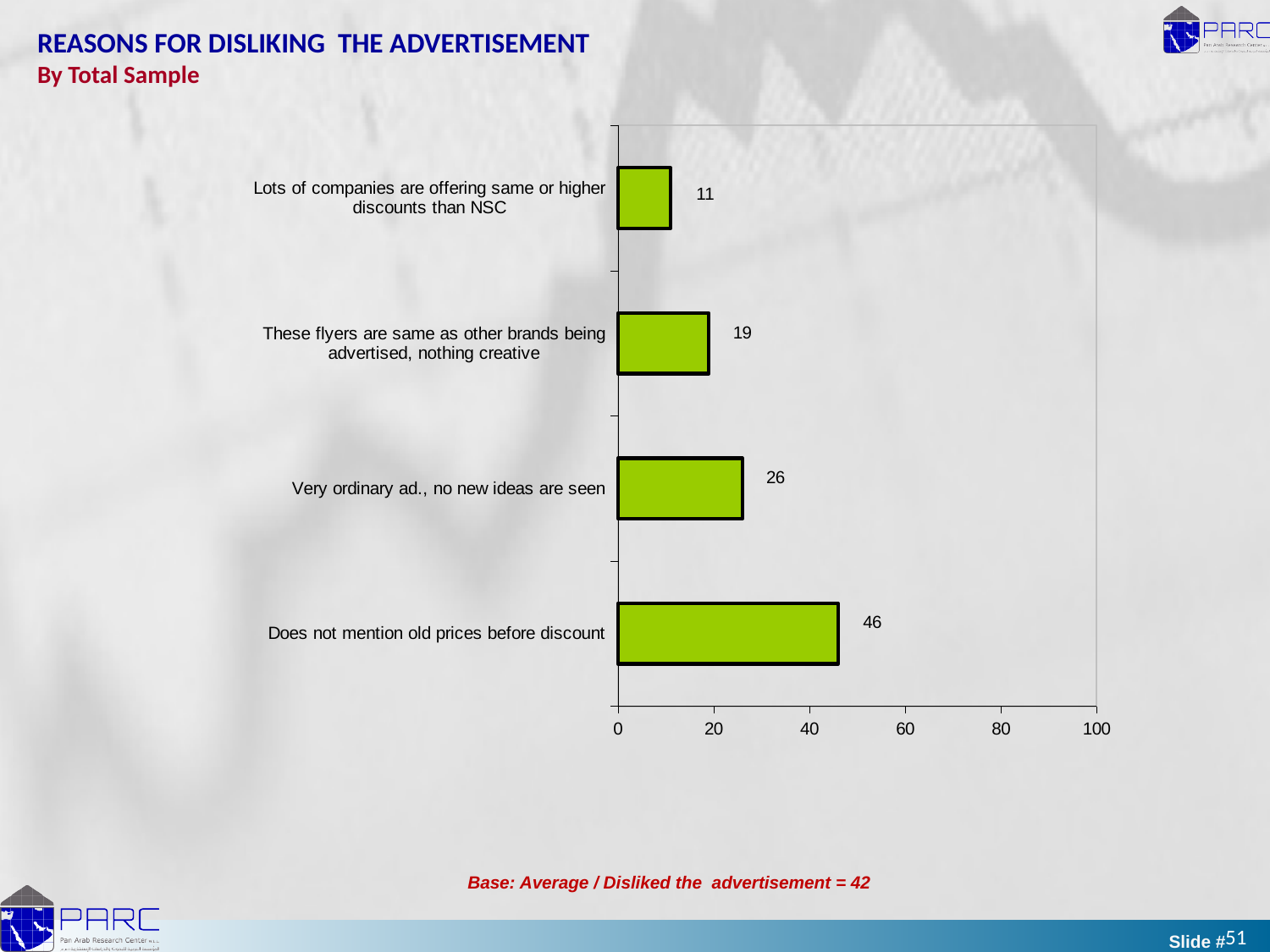

REASONS FOR DISLIKING  THE ADVERTISEMENT
By Total Sample

### Chart

| Category |  |
|---|---|
| Does not mention old prices before discount | 46.0 |
| Very ordinary ad., no new ideas are seen | 26.0 |
| These flyers are same as other brands being advertised, nothing creative | 19.0 |
| Lots of companies are offering same or higher discounts than NSC | 11.0 |
Base: Average / Disliked the  advertisement = 42
51